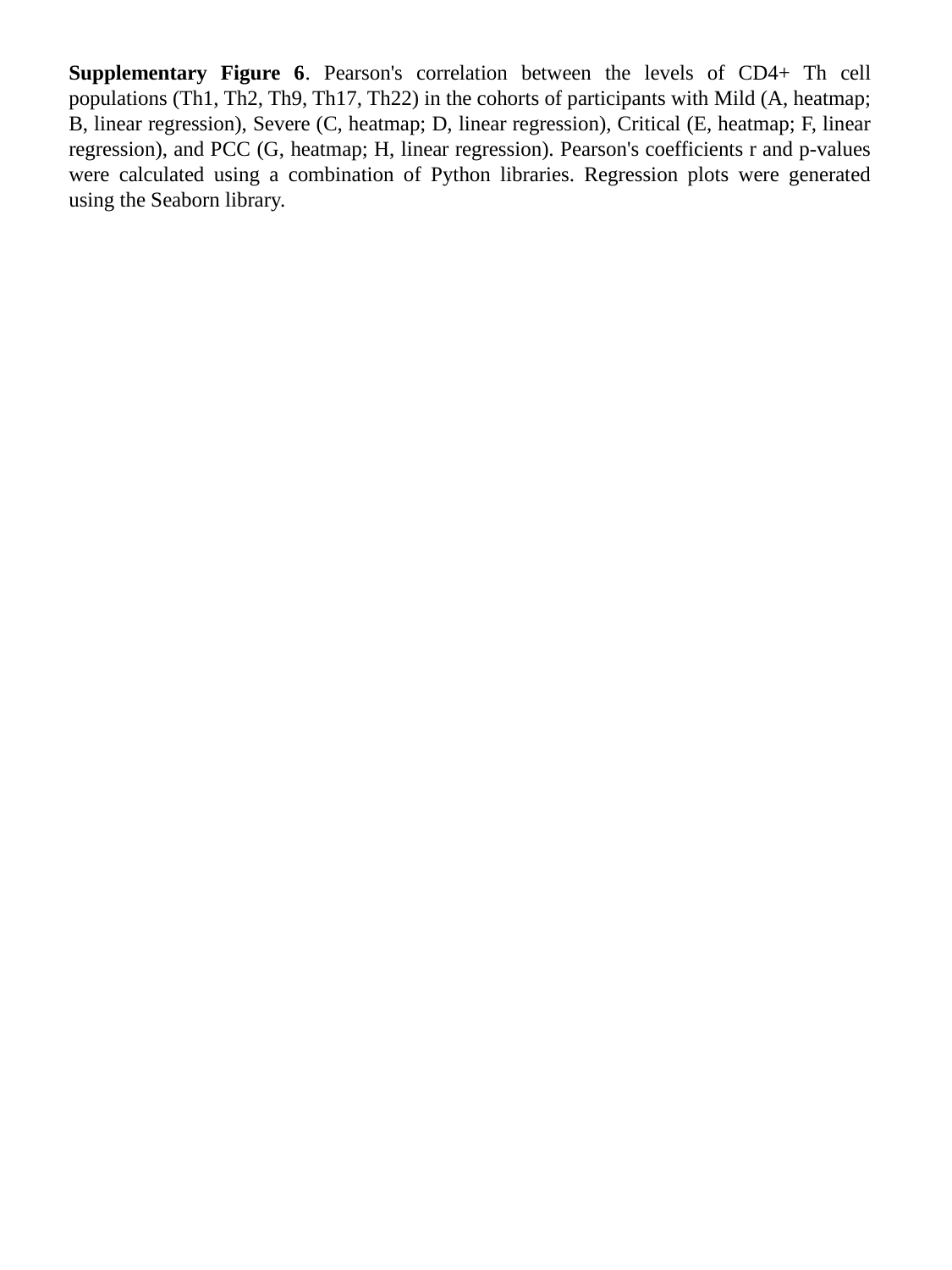

Supplementary Figure 6. Pearson's correlation between the levels of CD4+ Th cell populations (Th1, Th2, Th9, Th17, Th22) in the cohorts of participants with Mild (A, heatmap; B, linear regression), Severe (C, heatmap; D, linear regression), Critical (E, heatmap; F, linear regression), and PCC (G, heatmap; H, linear regression). Pearson's coefficients r and p-values were calculated using a combination of Python libraries. Regression plots were generated using the Seaborn library.